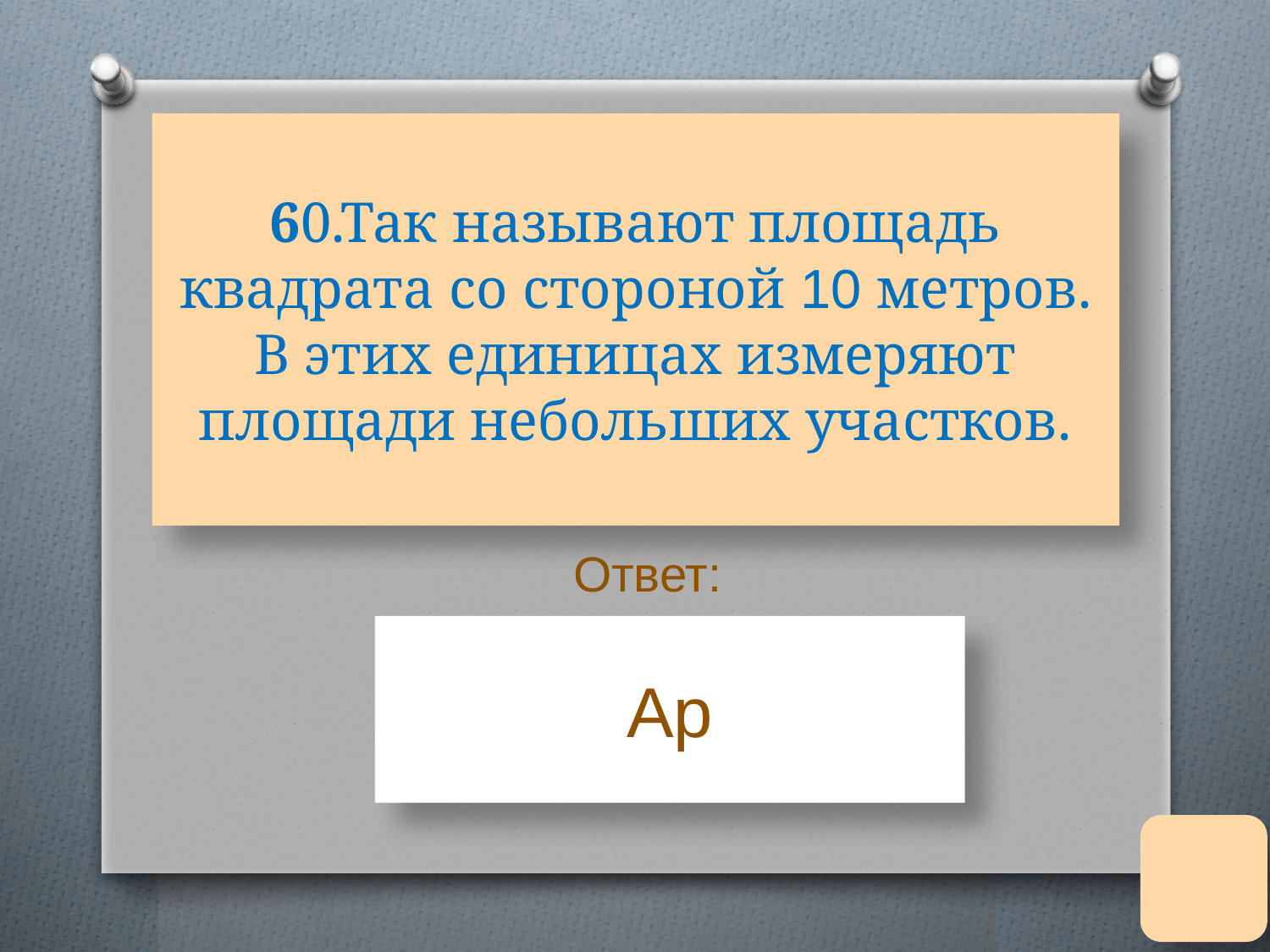

# 60.Так называют площадь квадрата со стороной 10 метров. В этих единицах измеряют площади небольших участков.
Ответ:
Ар